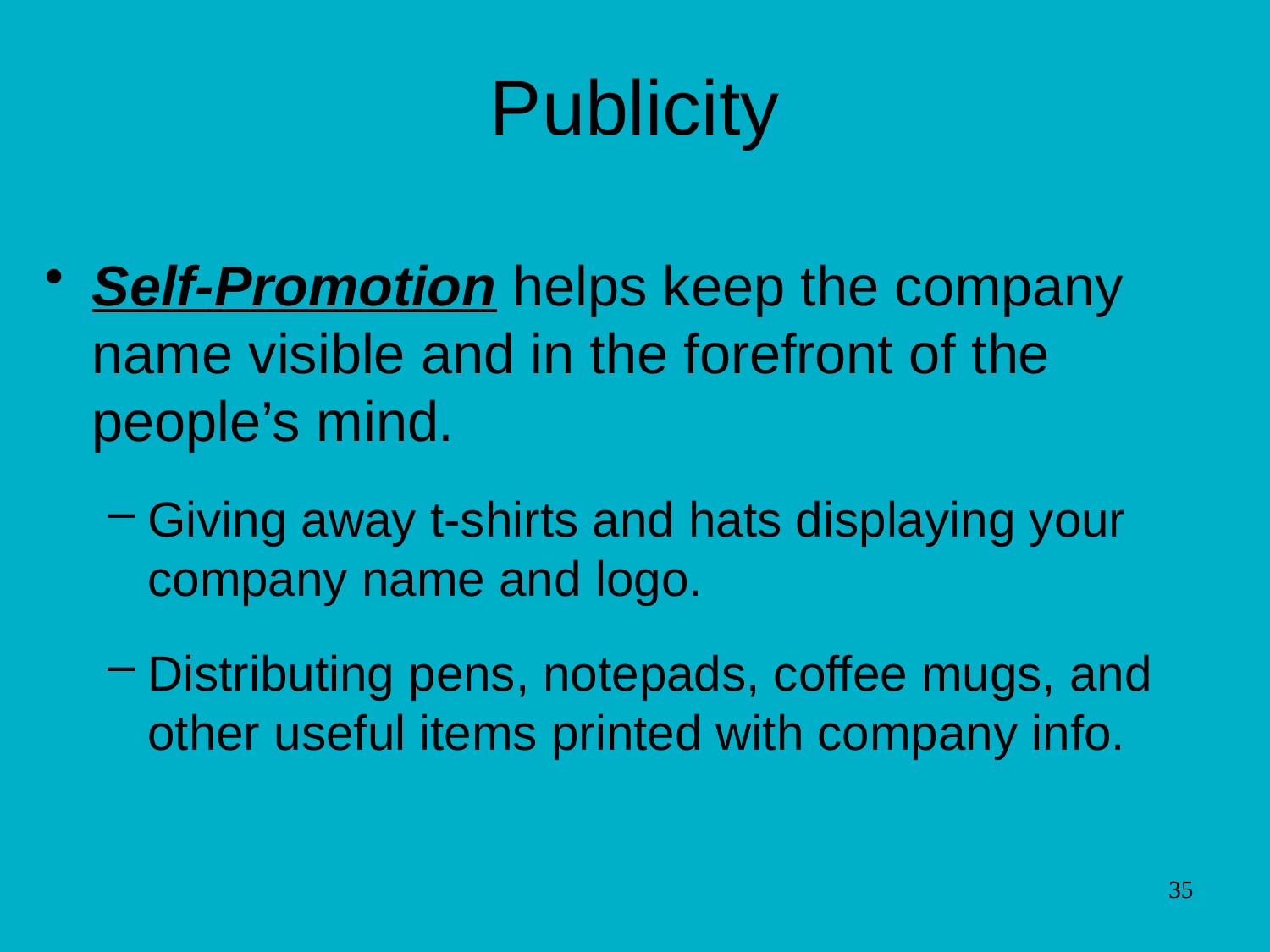

# Publicity
Self-Promotion helps keep the company name visible and in the forefront of the people’s mind.
Giving away t-shirts and hats displaying your company name and logo.
Distributing pens, notepads, coffee mugs, and other useful items printed with company info.
35